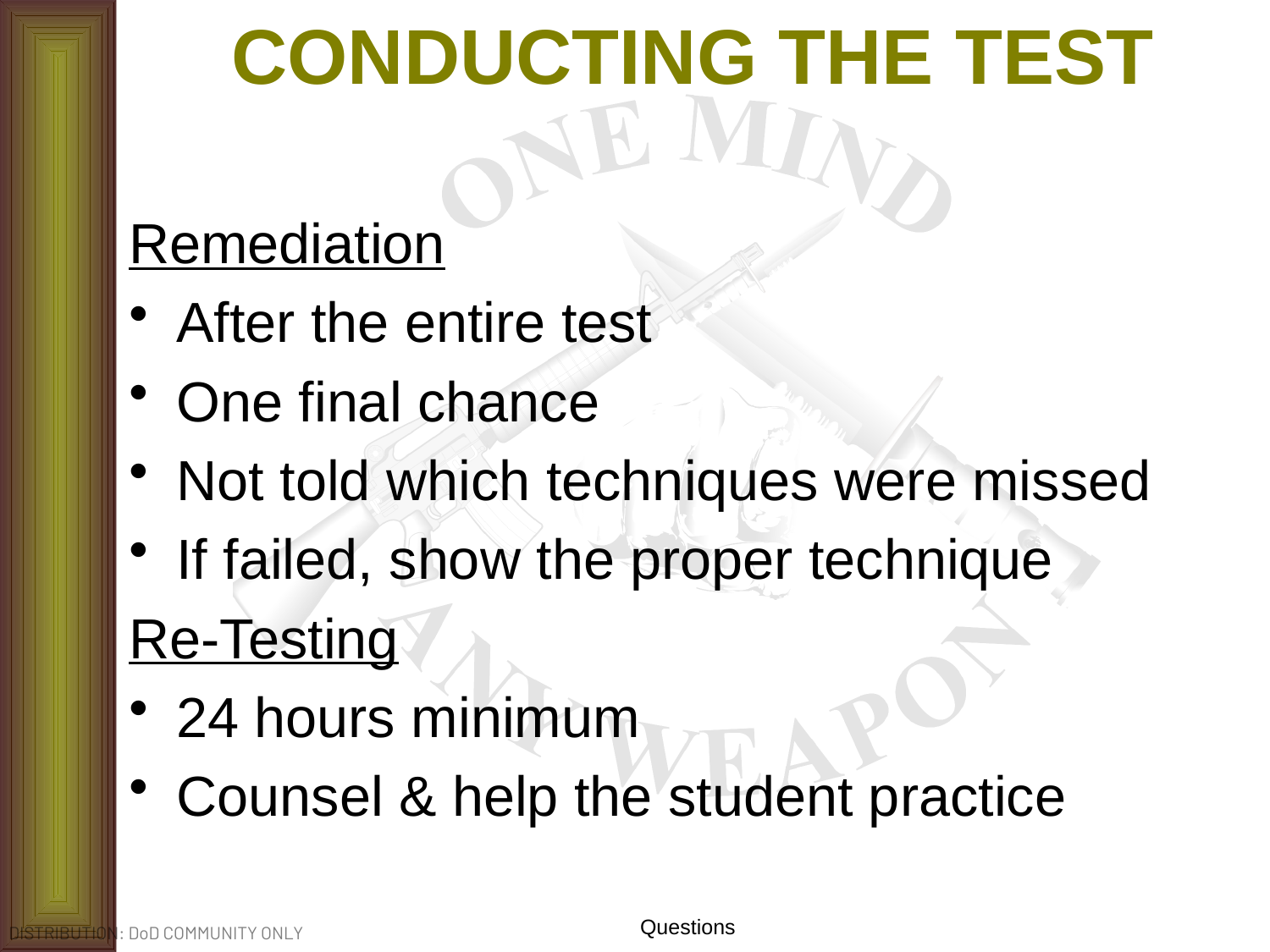

# CONDUCTING THE TEST
Remediation
After the entire test
One final chance
Not told which techniques were missed
If failed, show the proper technique
Re-Testing
24 hours minimum
Counsel & help the student practice
Questions